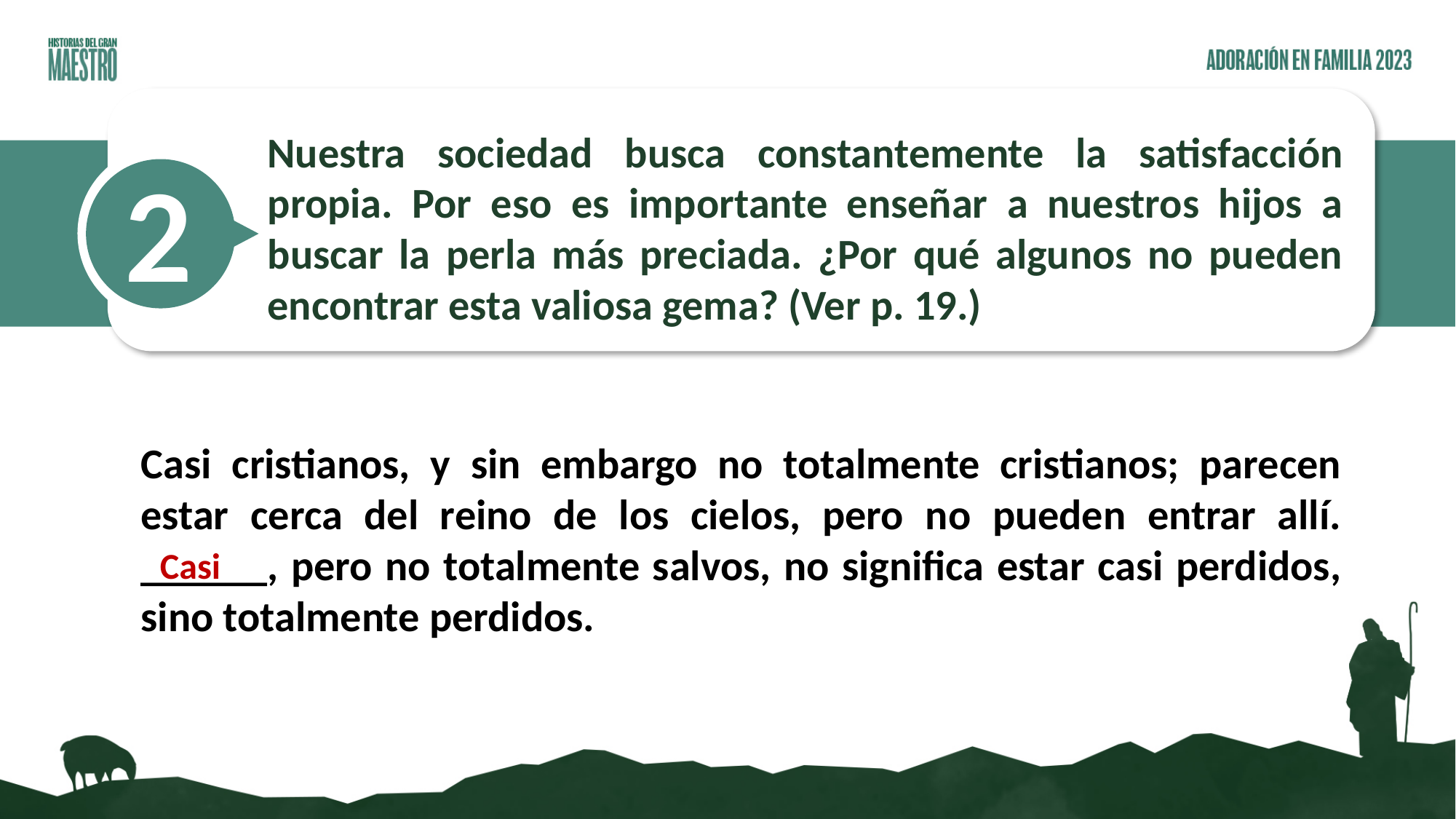

2

Nuestra sociedad busca constantemente la satisfacción propia. Por eso es importante enseñar a nuestros hijos a buscar la perla más preciada. ¿Por qué algunos no pueden encontrar esta valiosa gema? (Ver p. 19.)
Casi cristianos, y sin embargo no totalmente cristianos; parecen estar cerca del reino de los cielos, pero no pueden entrar allí. ______, pero no totalmente salvos, no significa estar casi perdidos, sino totalmente perdidos.
Casi